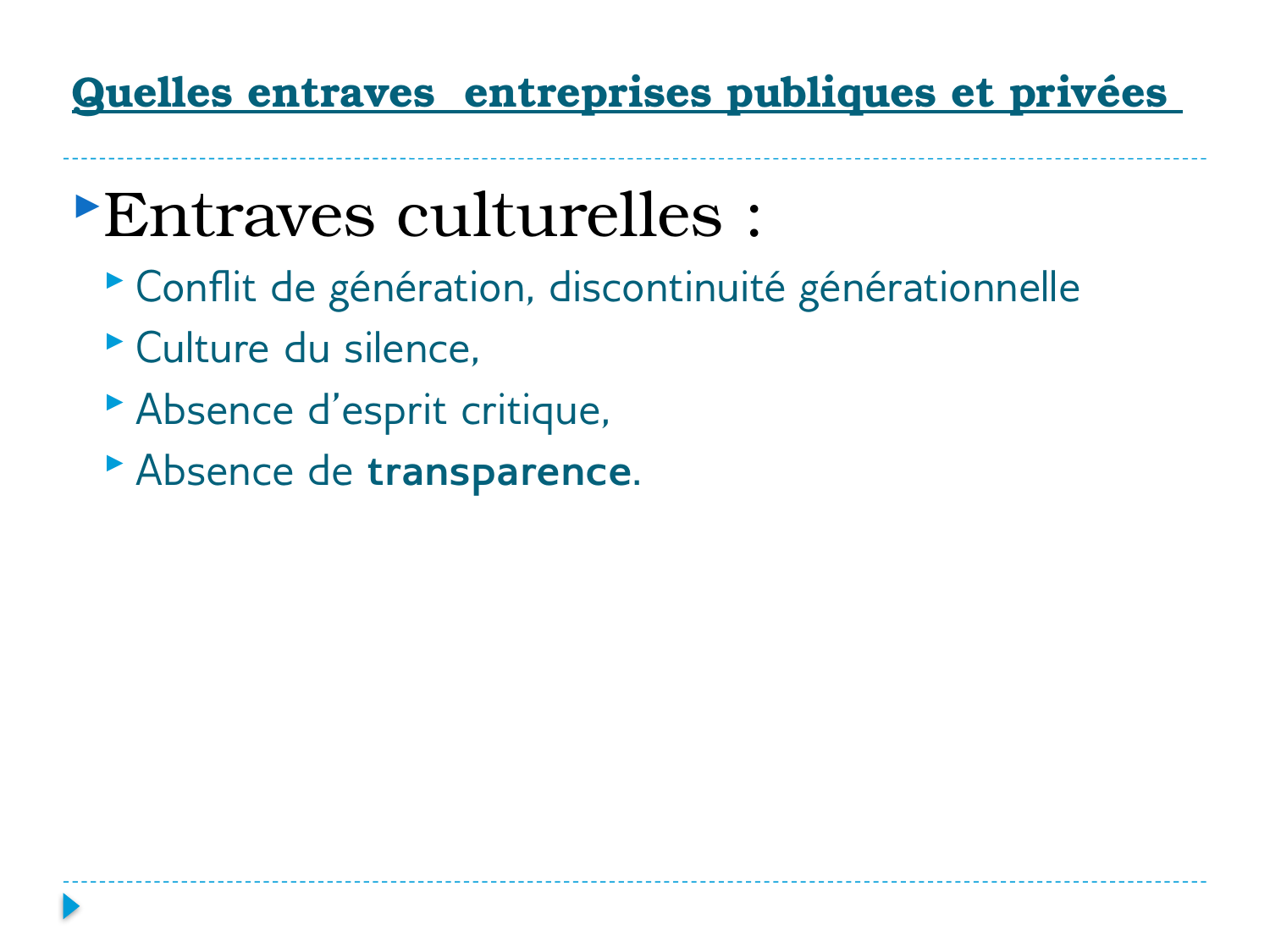

# Quelles entraves  entreprises publiques et privées
Entraves culturelles :
Conflit de génération, discontinuité générationnelle
Culture du silence,
Absence d’esprit critique,
Absence de transparence.